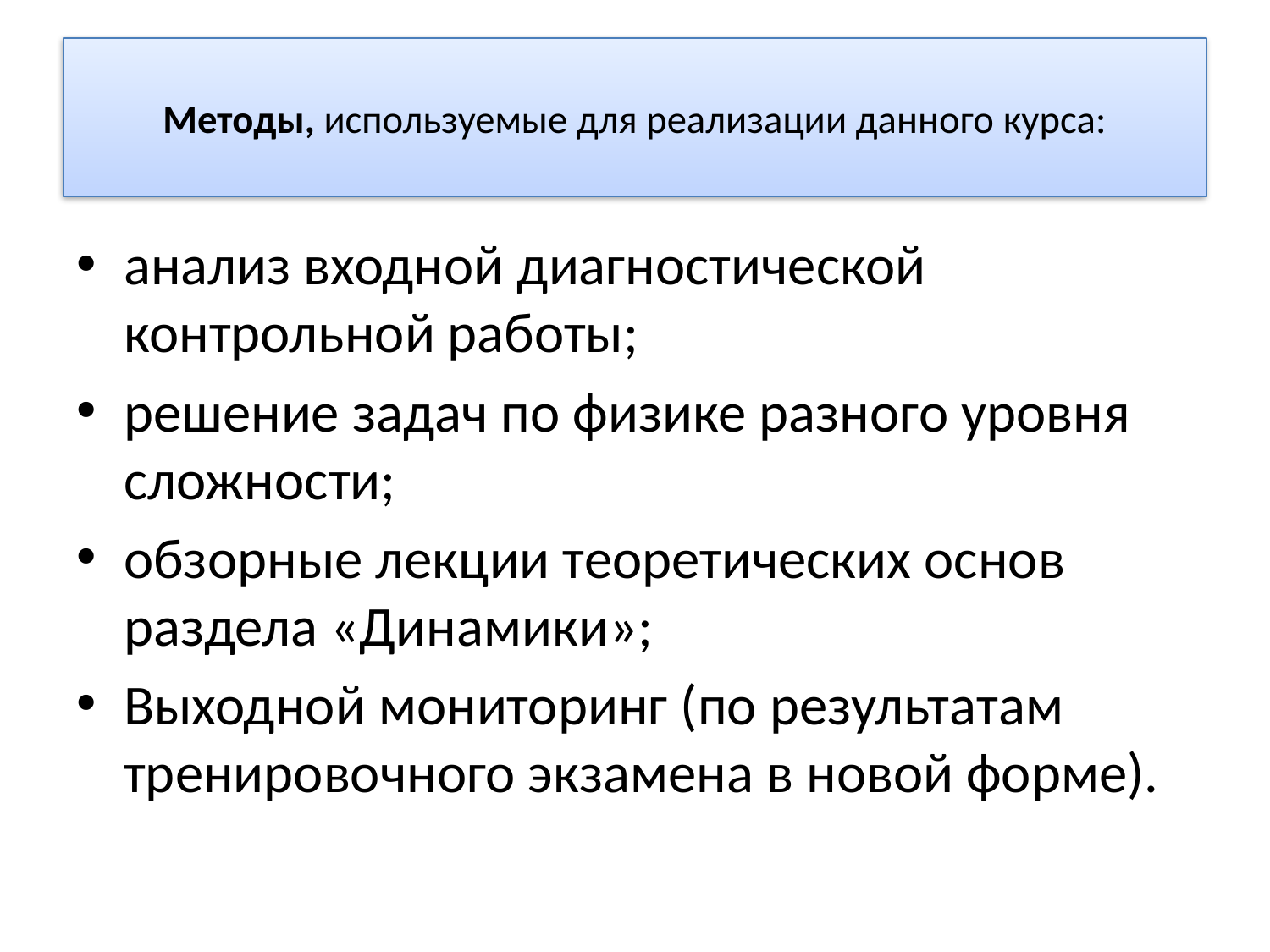

# Методы, используемые для реализации данного курса:
анализ входной диагностической контрольной работы;
решение задач по физике разного уровня сложности;
обзорные лекции теоретических основ раздела «Динамики»;
Выходной мониторинг (по результатам тренировочного экзамена в новой форме).